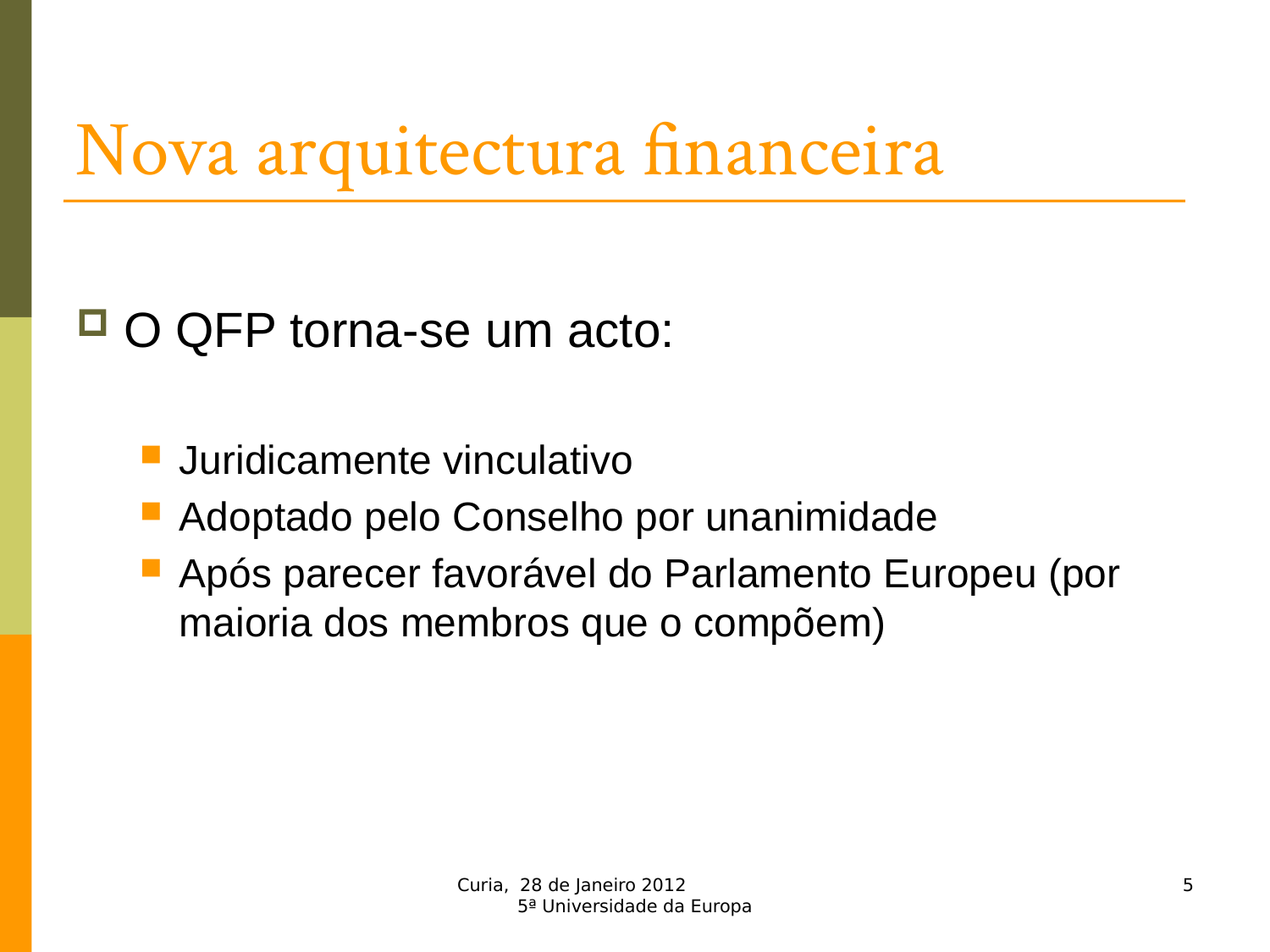

O QFP torna-se um acto:

Juridicamente vinculativo
Adoptado pelo Conselho por unanimidade
Após parecer favorável do Parlamento Europeu (por maioria dos membros que o compõem)
Nova arquitectura financeira
Curia,  28 de Janeiro 2012                        5ª Universidade da Europa
5